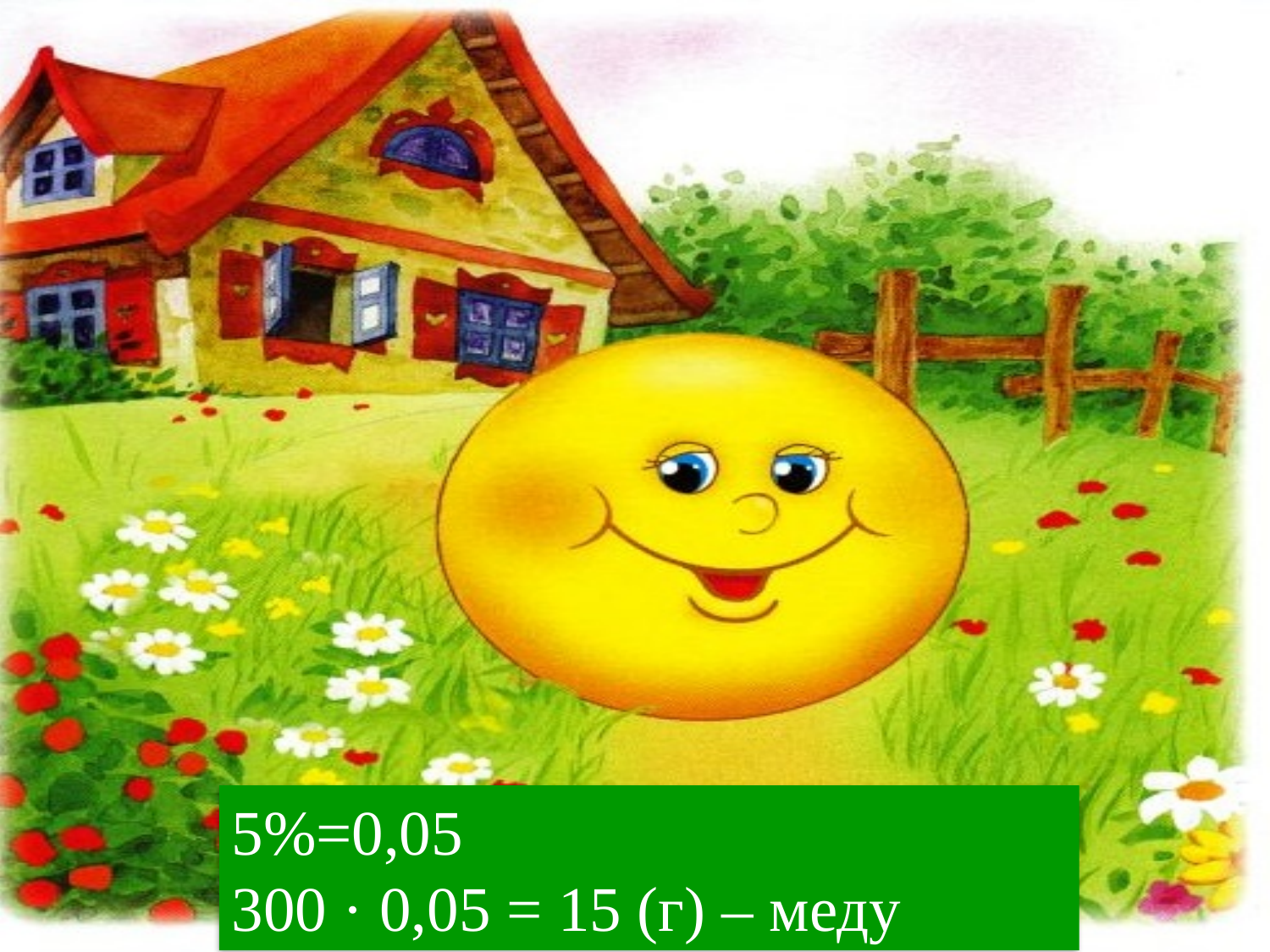

5%=0,05
300 · 0,05 = 15 (г) – меду